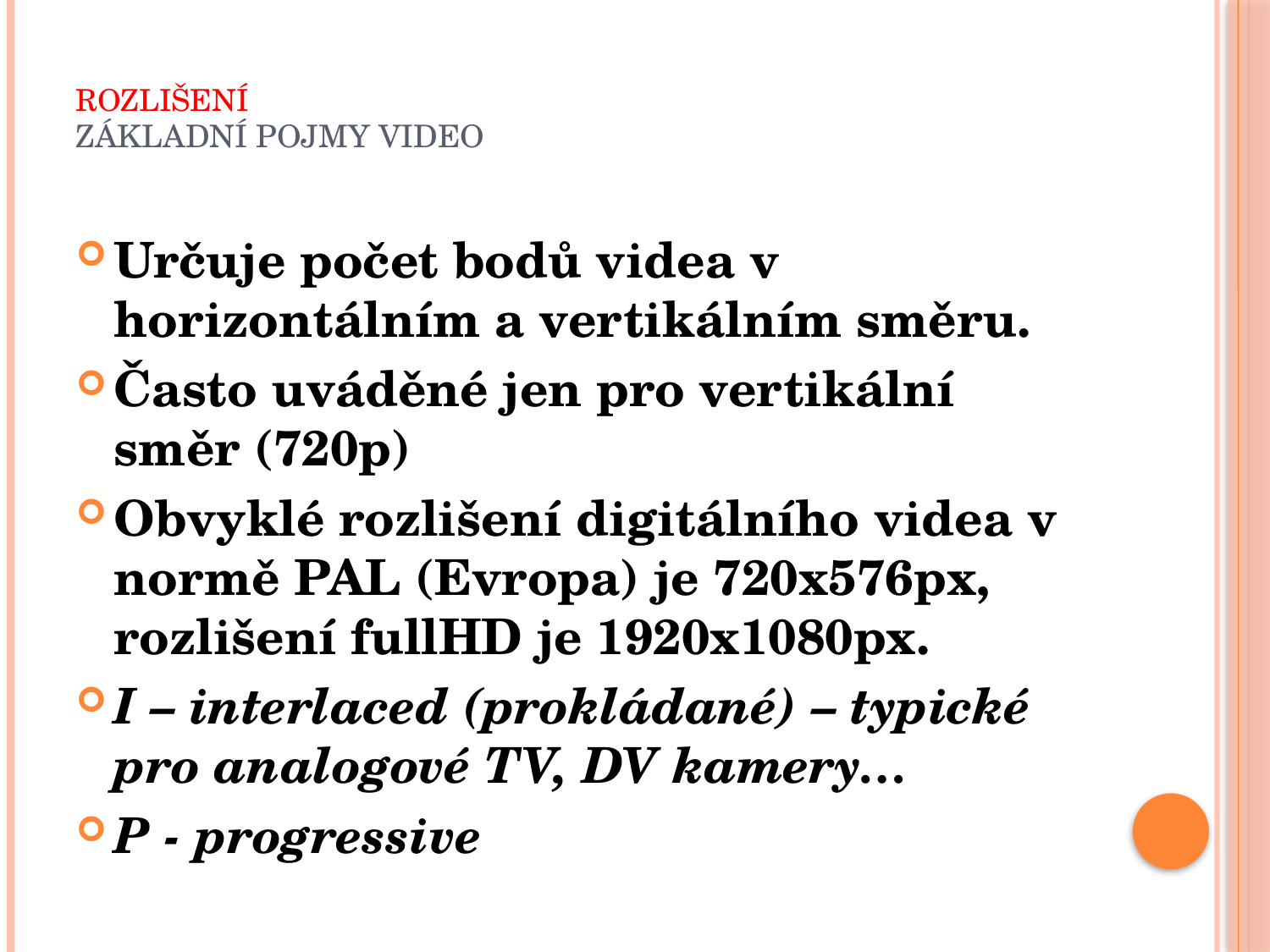

# Rozlišení Základní pojmy video
Určuje počet bodů videa v horizontálním a vertikálním směru.
Často uváděné jen pro vertikální směr (720p)
Obvyklé rozlišení digitálního videa v normě PAL (Evropa) je 720x576px, rozlišení fullHD je 1920x1080px.
I – interlaced (prokládané) – typické pro analogové TV, DV kamery…
P - progressive